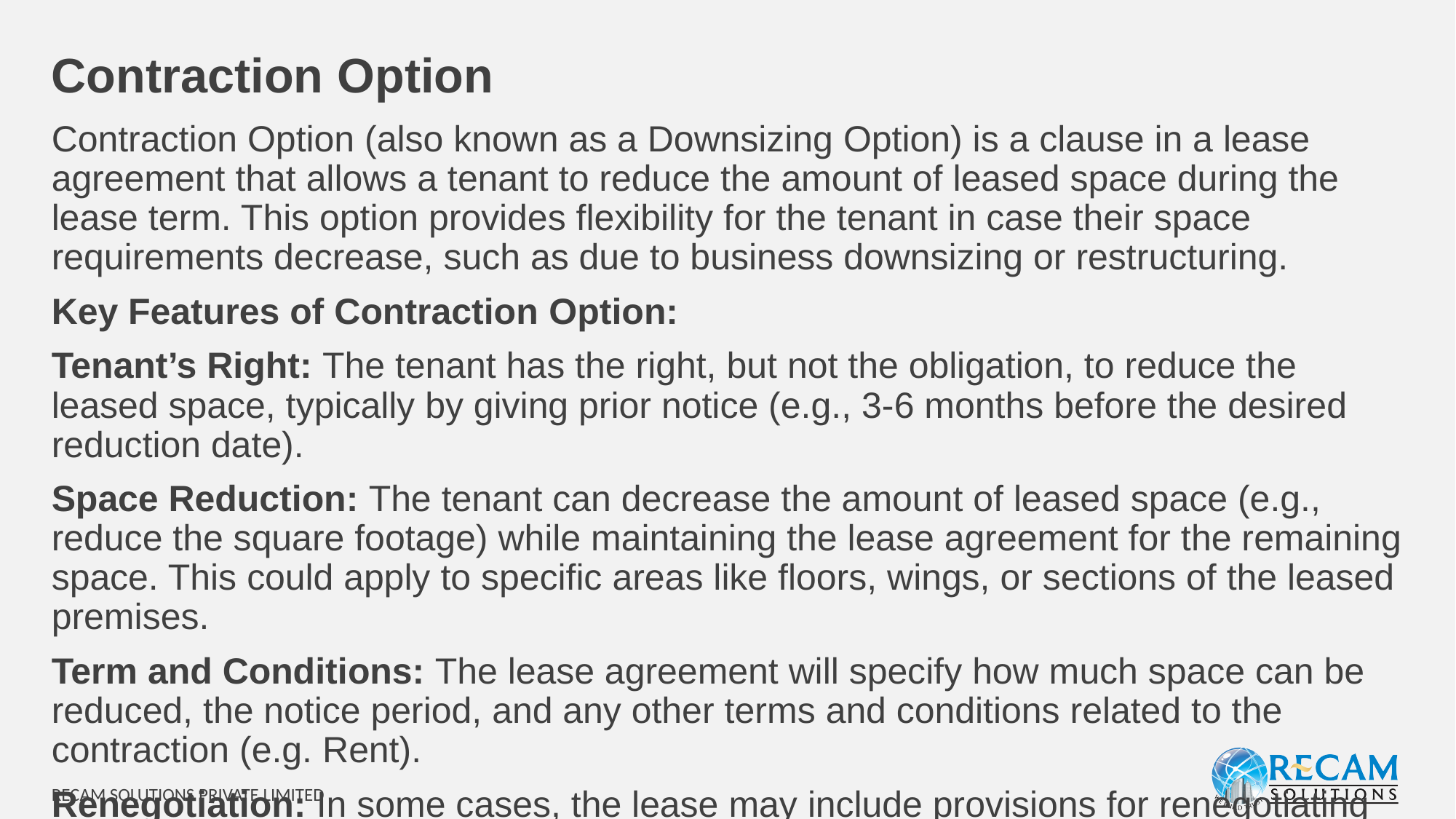

# Contraction Option
Contraction Option (also known as a Downsizing Option) is a clause in a lease agreement that allows a tenant to reduce the amount of leased space during the lease term. This option provides flexibility for the tenant in case their space requirements decrease, such as due to business downsizing or restructuring.
Key Features of Contraction Option:
Tenant’s Right: The tenant has the right, but not the obligation, to reduce the leased space, typically by giving prior notice (e.g., 3-6 months before the desired reduction date).
Space Reduction: The tenant can decrease the amount of leased space (e.g., reduce the square footage) while maintaining the lease agreement for the remaining space. This could apply to specific areas like floors, wings, or sections of the leased premises.
Term and Conditions: The lease agreement will specify how much space can be reduced, the notice period, and any other terms and conditions related to the contraction (e.g. Rent).
Renegotiation: In some cases, the lease may include provisions for renegotiating the rent if the space is contracted.
RECAM SOLUTIONS PRIVATE LIMITED